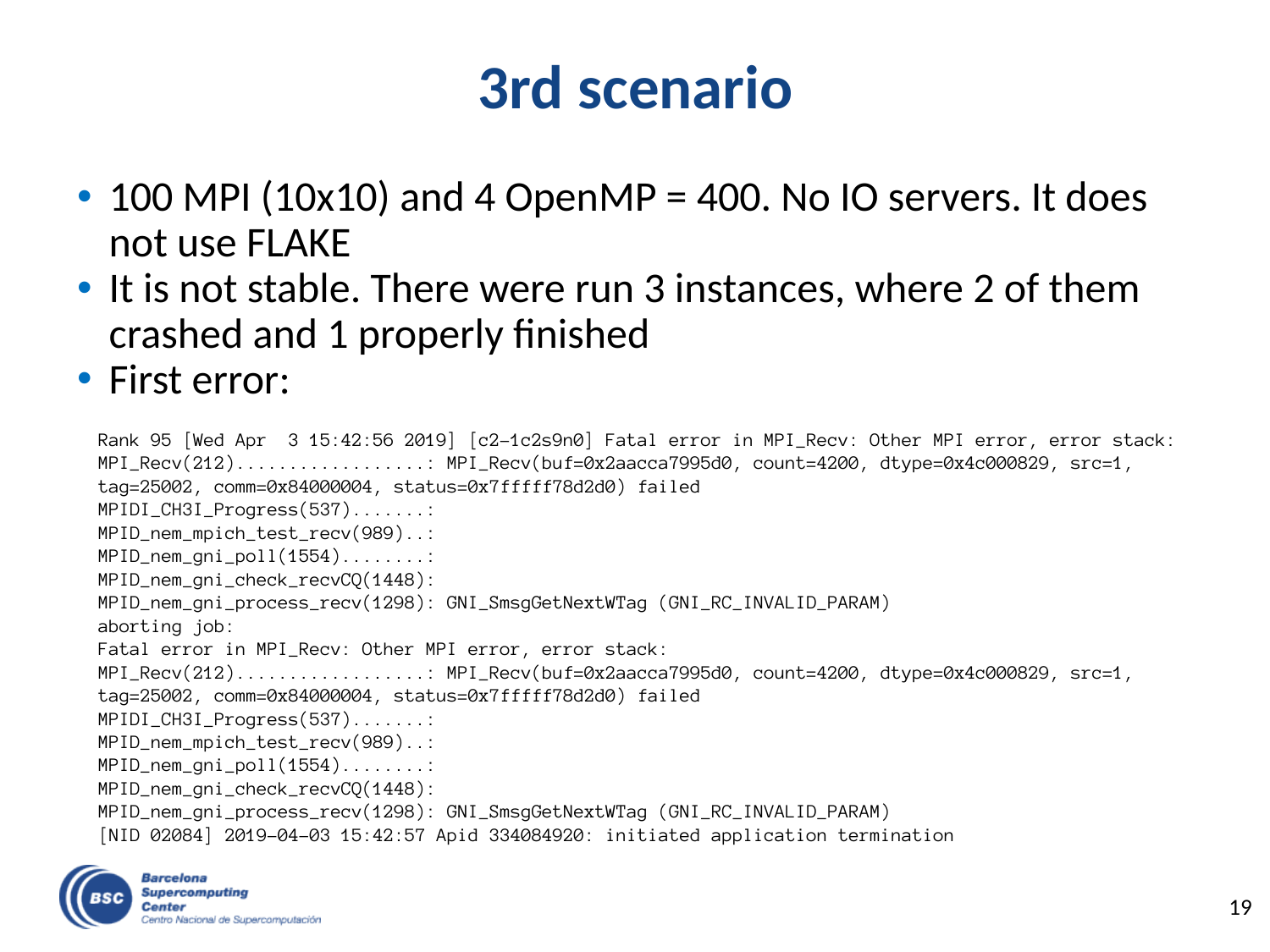

# 3rd scenario
100 MPI (10x10) and 4 OpenMP = 400. No IO servers. It does not use FLAKE
It is not stable. There were run 3 instances, where 2 of them crashed and 1 properly finished
First error:
Rank 95 [Wed Apr  3 15:42:56 2019] [c2-1c2s9n0] Fatal error in MPI_Recv: Other MPI error, error stack:
MPI_Recv(212)..................: MPI_Recv(buf=0x2aacca7995d0, count=4200, dtype=0x4c000829, src=1, tag=25002, comm=0x84000004, status=0x7fffff78d2d0) failed
MPIDI_CH3I_Progress(537).......:
MPID_nem_mpich_test_recv(989)..:
MPID_nem_gni_poll(1554)........:
MPID_nem_gni_check_recvCQ(1448):
MPID_nem_gni_process_recv(1298): GNI_SmsgGetNextWTag (GNI_RC_INVALID_PARAM)
aborting job:
Fatal error in MPI_Recv: Other MPI error, error stack:
MPI_Recv(212)..................: MPI_Recv(buf=0x2aacca7995d0, count=4200, dtype=0x4c000829, src=1, tag=25002, comm=0x84000004, status=0x7fffff78d2d0) failed
MPIDI_CH3I_Progress(537).......:
MPID_nem_mpich_test_recv(989)..:
MPID_nem_gni_poll(1554)........:
MPID_nem_gni_check_recvCQ(1448):
MPID_nem_gni_process_recv(1298): GNI_SmsgGetNextWTag (GNI_RC_INVALID_PARAM)
[NID 02084] 2019-04-03 15:42:57 Apid 334084920: initiated application termination
19